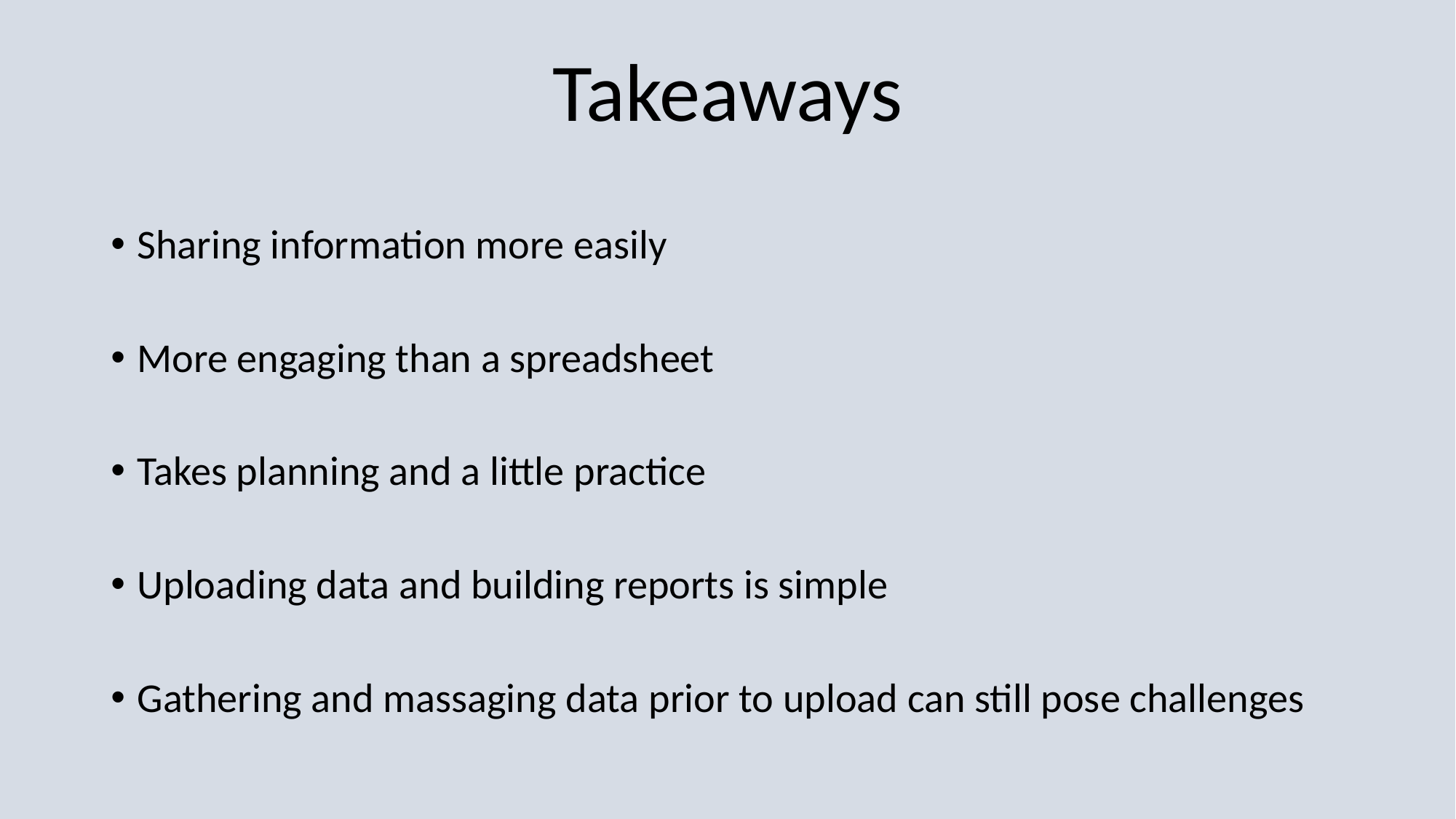

# Takeaways
Sharing information more easily

More engaging than a spreadsheet

Takes planning and a little practice

Uploading data and building reports is simple

Gathering and massaging data prior to upload can still pose challenges